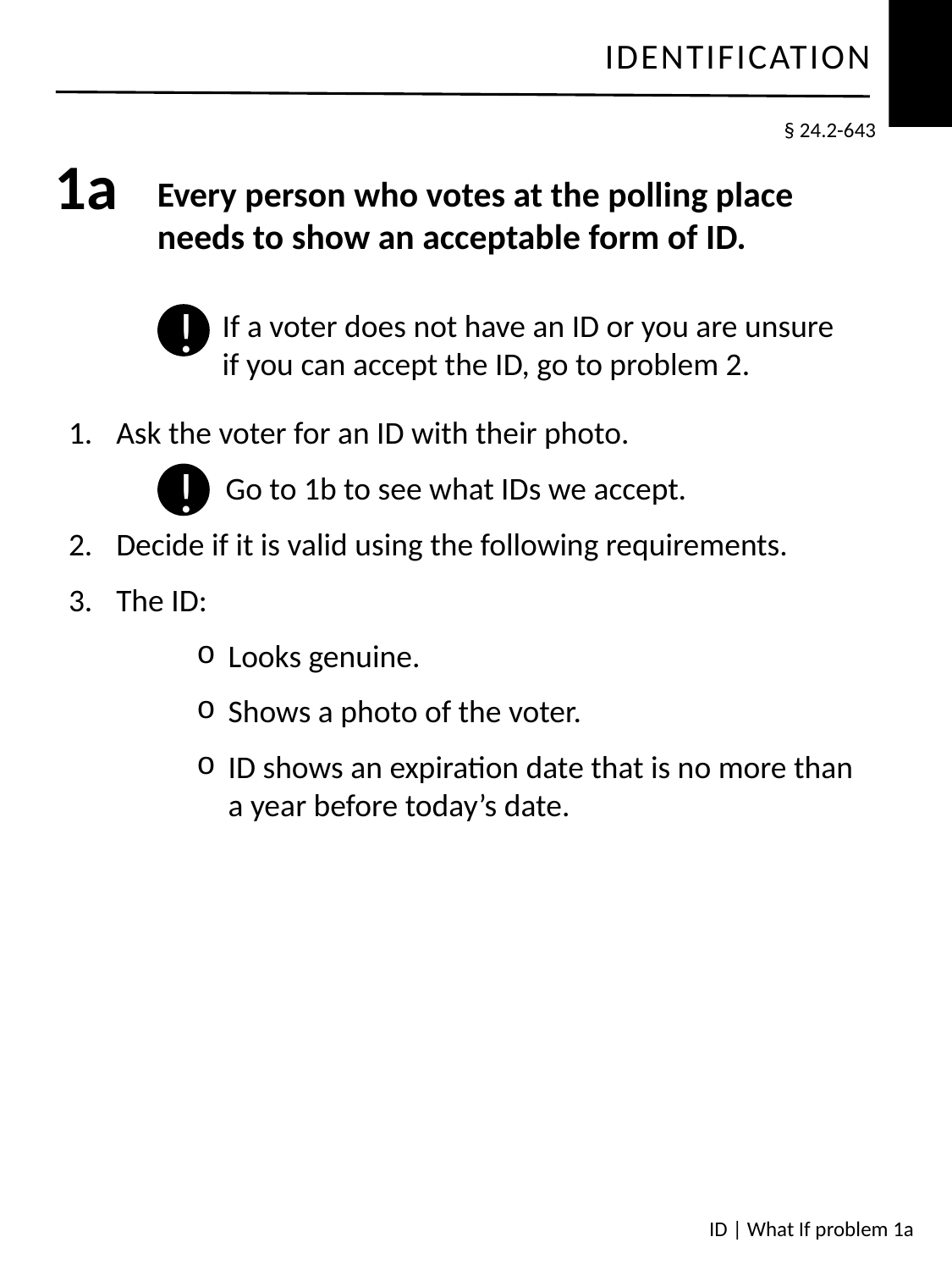

§ 24.2-643
1a
Every person who votes at the polling place needs to show an acceptable form of ID.
If a voter does not have an ID or you are unsure if you can accept the ID, go to problem 2.
!
Ask the voter for an ID with their photo.
  Go to 1b to see what IDs we accept.
Decide if it is valid using the following requirements.
The ID:
Looks genuine.
Shows a photo of the voter.
ID shows an expiration date that is no more than a year before today’s date.
!
ID | What If problem 1a